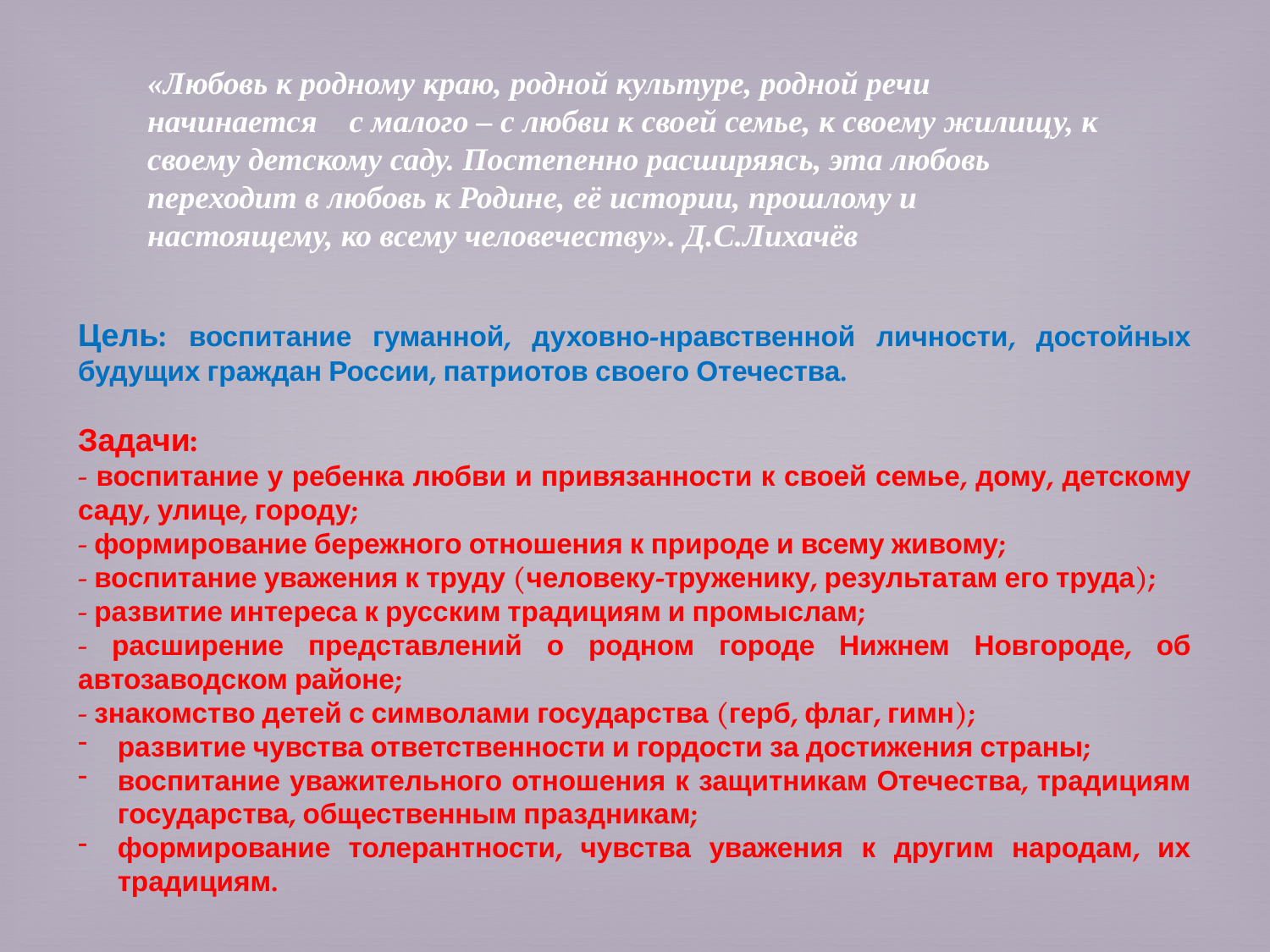

«Любовь к родному краю, родной культуре, родной речи начинается    с малого – с любви к своей семье, к своему жилищу, к своему детскому саду. Постепенно расширяясь, эта любовь переходит в любовь к Родине, её истории, прошлому и настоящему, ко всему человечеству». Д.С.Лихачёв

Цель: воспитание гуманной, духовно-нравственной личности, достойных будущих граждан России, патриотов своего Отечества.

Задачи:
- воспитание у ребенка любви и привязанности к своей семье, дому, детскому саду, улице, городу;
- формирование бережного отношения к природе и всему живому;
- воспитание уважения к труду (человеку-труженику, результатам его труда);
- развитие интереса к русским традициям и промыслам;
- расширение представлений о родном городе Нижнем Новгороде, об автозаводском районе;
- знакомство детей с символами государства (герб, флаг, гимн);
развитие чувства ответственности и гордости за достижения страны;
воспитание уважительного отношения к защитникам Отечества, традициям государства, общественным праздникам;
формирование толерантности, чувства уважения к другим народам, их традициям.